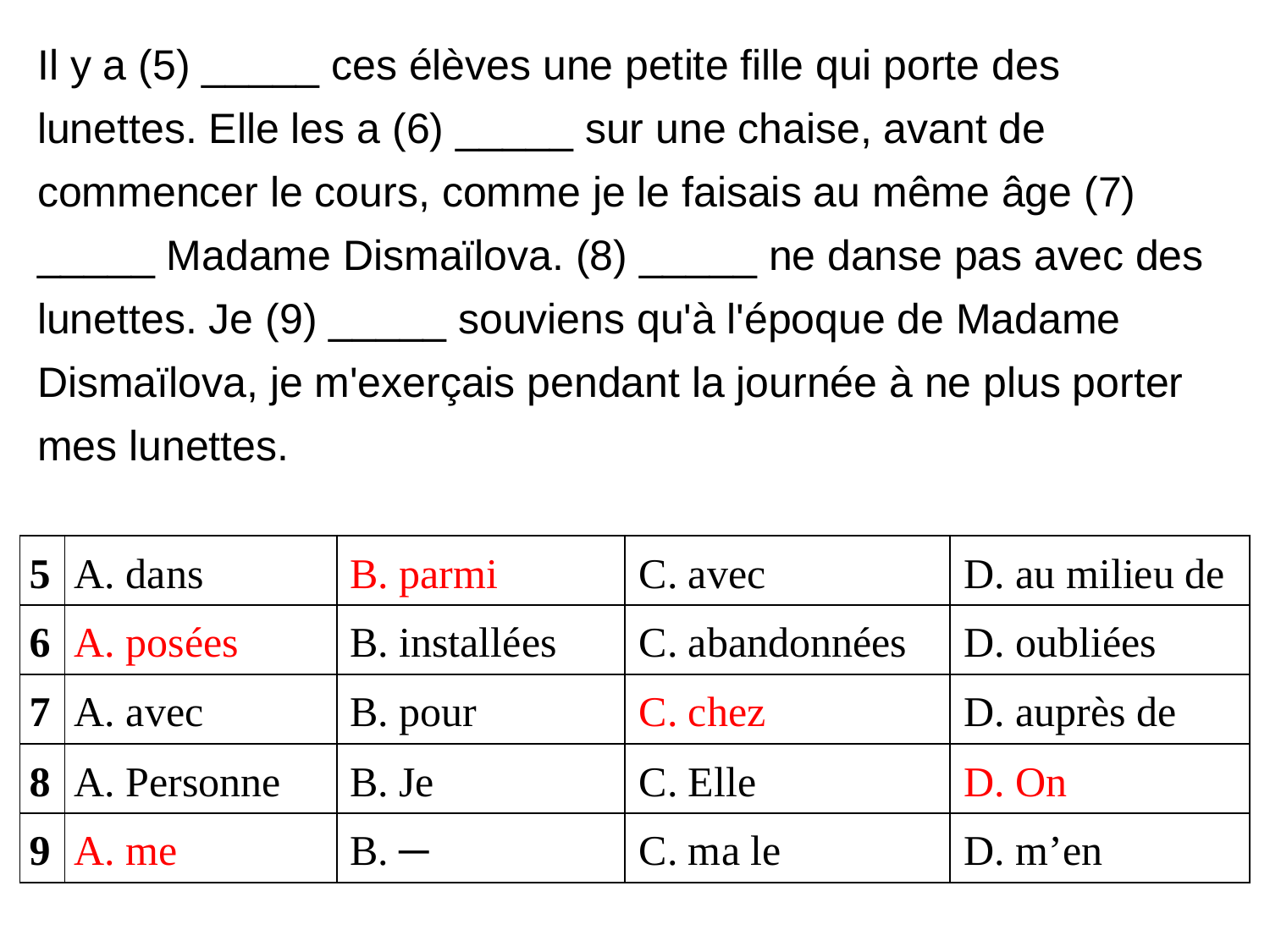

Il y a (5) _____ ces élèves une petite fille qui porte des lunettes. Elle les a (6) _____ sur une chaise, avant de commencer le cours, comme je le faisais au même âge (7) _____ Madame Dismaïlova. (8) _____ ne danse pas avec des lunettes. Je (9) _____ souviens qu'à l'époque de Madame Dismaïlova, je m'exerçais pendant la journée à ne plus porter mes lunettes.

| 5 | А. dans | B. parmi | C. avec | D. au milieu de |
| --- | --- | --- | --- | --- |
| 6 | А. posées | B. installées | C. abandonnées | D. oubliées |
| 7 | А. avec | B. pour | C. chez | D. auprès de |
| 8 | А. Personne | B. Je | C. Elle | D. On |
| 9 | A. me | B. ─ | C. ma le | D. m’en |